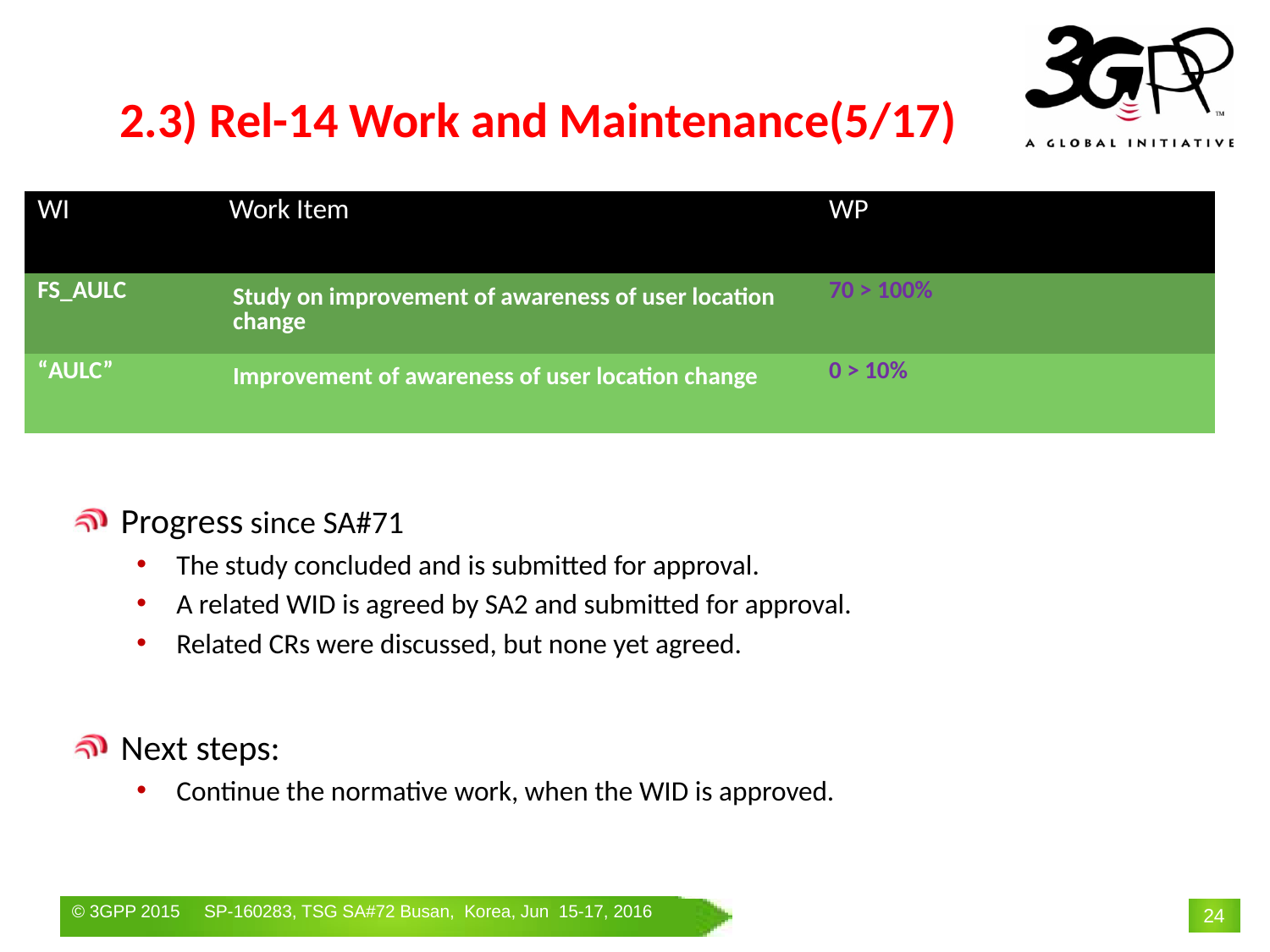

# 2.3) Rel-14 Work and Maintenance(5/17)
| WI | Work Item | WP |  |  |
| --- | --- | --- | --- | --- |
| FS\_AULC | Study on improvement of awareness of user location change | 70 > 100% |  |  |
| “AULC” | Improvement of awareness of user location change | 0 > 10% |  |  |
Progress since SA#71
The study concluded and is submitted for approval.
A related WID is agreed by SA2 and submitted for approval.
Related CRs were discussed, but none yet agreed.

Next steps:
Continue the normative work, when the WID is approved.